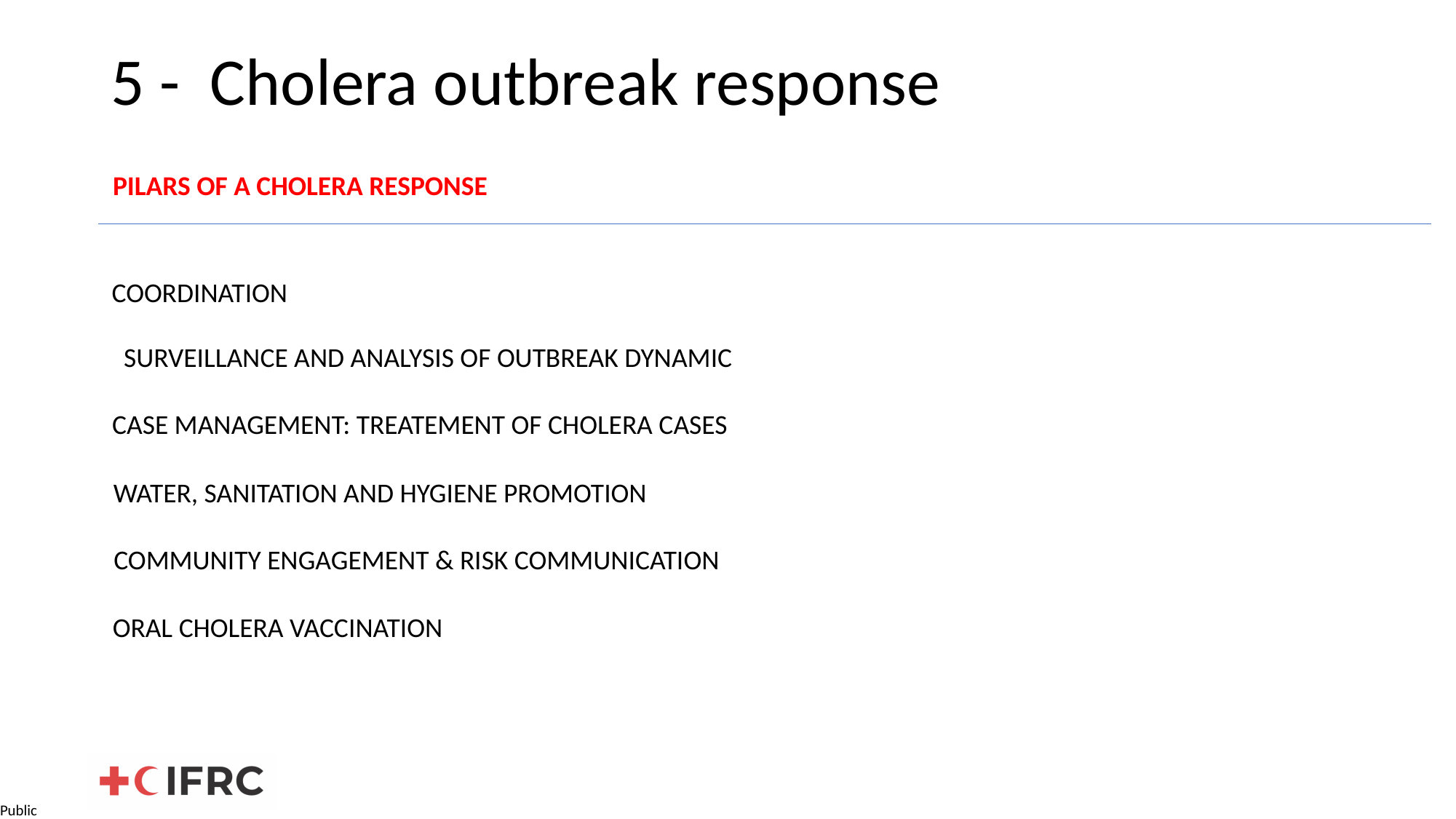

# 5 -  Cholera outbreak response
PILARS OF A CHOLERA RESPONSE
COORDINATION
SURVEILLANCE AND ANALYSIS OF OUTBREAK DYNAMIC
CASE MANAGEMENT: TREATEMENT OF CHOLERA CASES
WATER, SANITATION AND HYGIENE PROMOTION
COMMUNITY ENGAGEMENT & RISK COMMUNICATION
ORAL CHOLERA VACCINATION